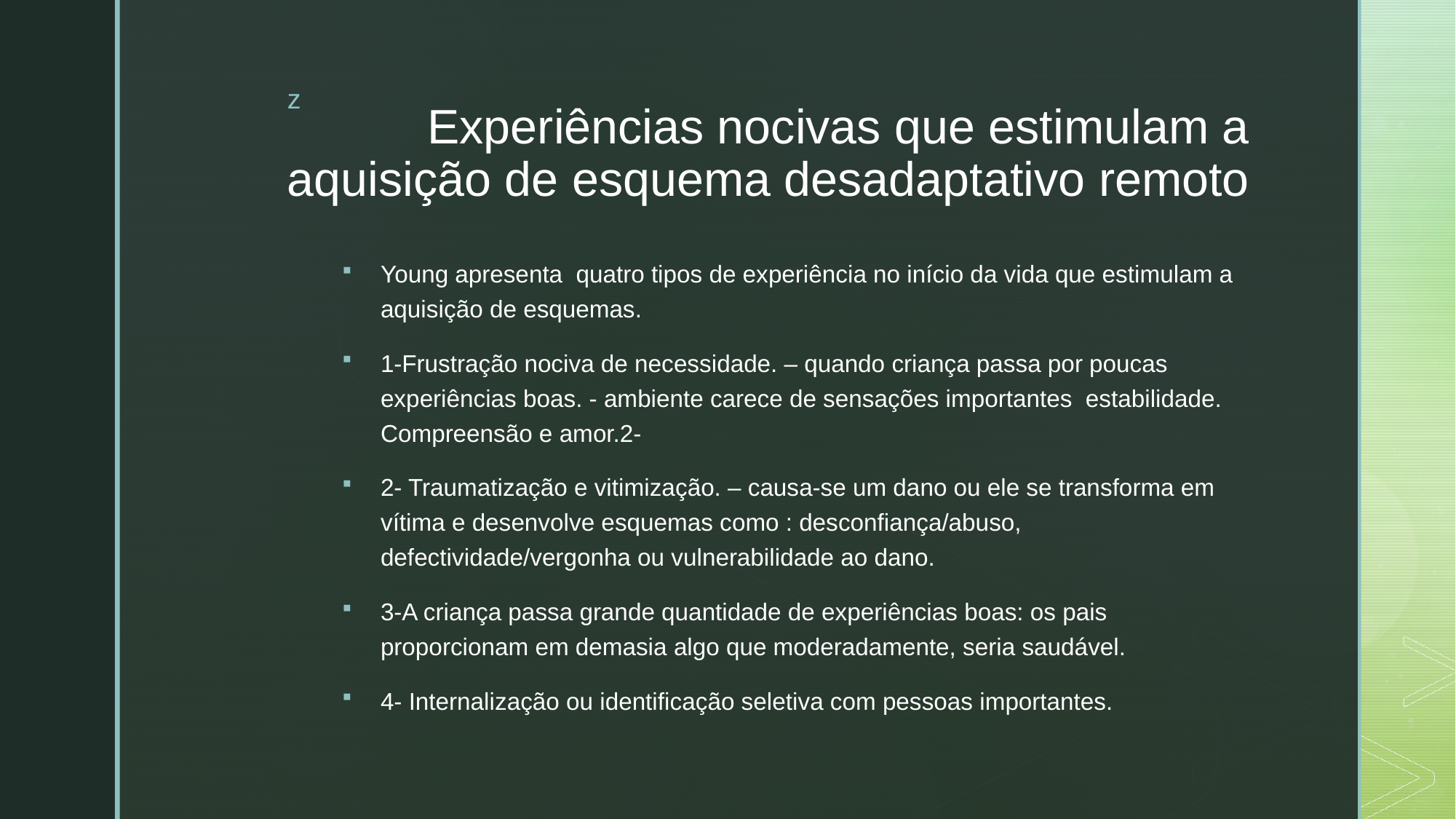

# Experiências nocivas que estimulam a aquisição de esquema desadaptativo remoto
Young apresenta  quatro tipos de experiência no início da vida que estimulam a aquisição de esquemas.
1-Frustração nociva de necessidade. – quando criança passa por poucas experiências boas. - ambiente carece de sensações importantes  estabilidade. Compreensão e amor.2-
2- Traumatização e vitimização. – causa-se um dano ou ele se transforma em vítima e desenvolve esquemas como : desconfiança/abuso, defectividade/vergonha ou vulnerabilidade ao dano.
3-A criança passa grande quantidade de experiências boas: os pais proporcionam em demasia algo que moderadamente, seria saudável.
4- Internalização ou identificação seletiva com pessoas importantes.